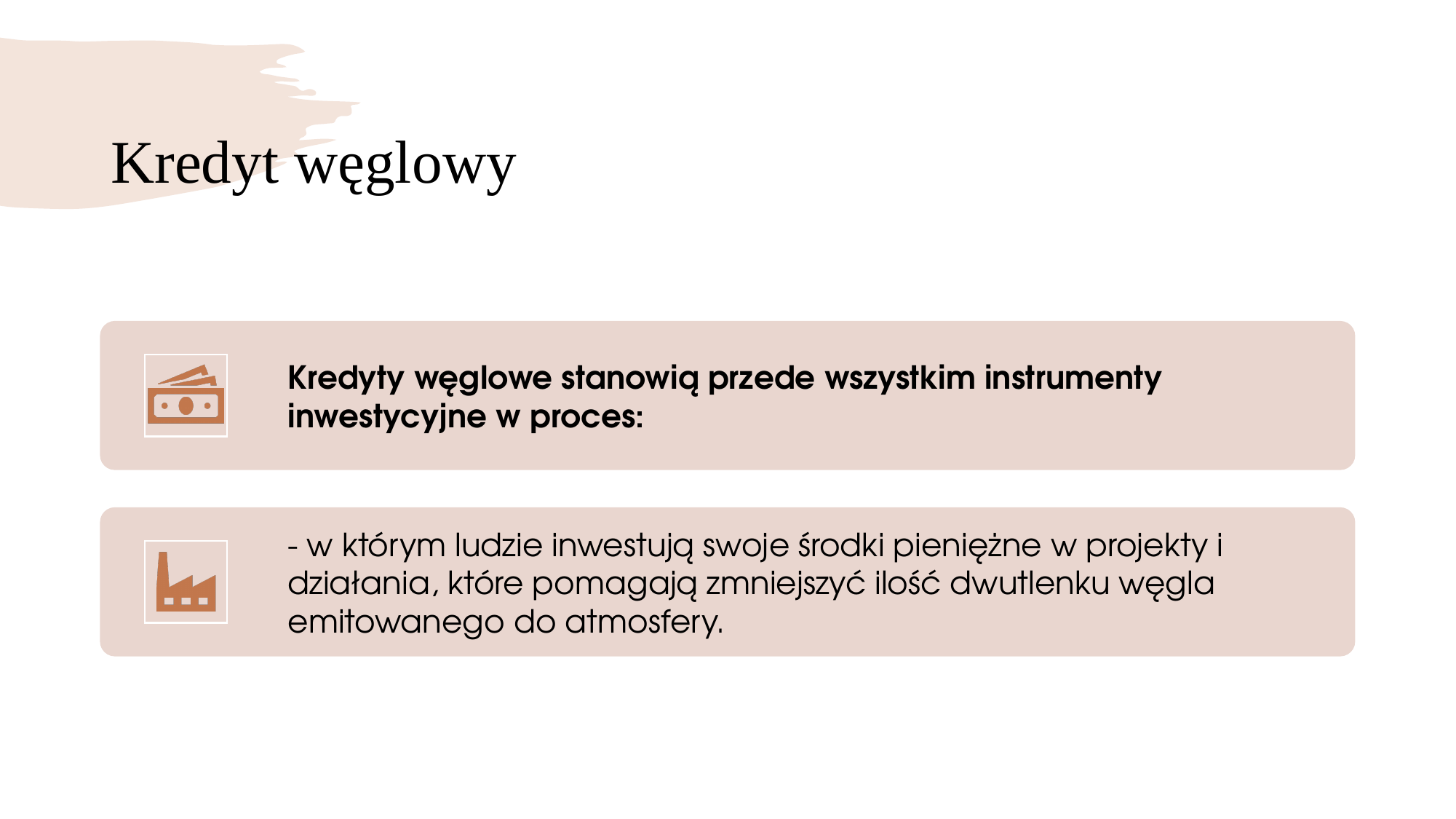

# Kredyt węglowy
Kredyty węglowe stanowią przede wszystkim instrumenty inwestycyjne w proces:
- w którym ludzie inwestują swoje środki pieniężne w projekty i działania, które pomagają zmniejszyć ilość dwutlenku węgla emitowanego do atmosfery.